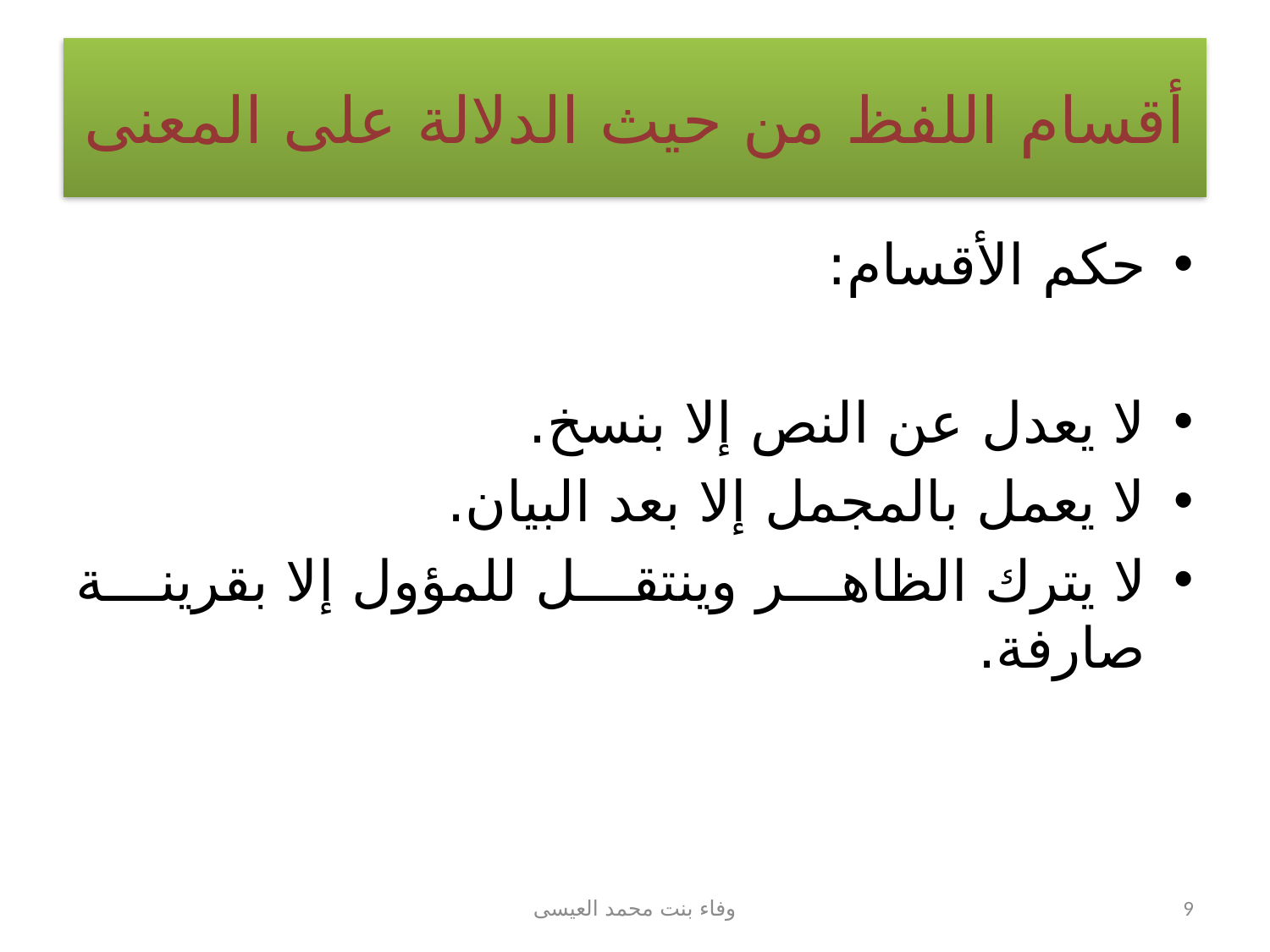

# أقسام اللفظ من حيث الدلالة على المعنى
حكم الأقسام:

لا يعدل عن النص إلا بنسخ.
لا يعمل بالمجمل إلا بعد البيان.
لا يترك الظاهر وينتقل للمؤول إلا بقرينة صارفة.
وفاء بنت محمد العيسى
9